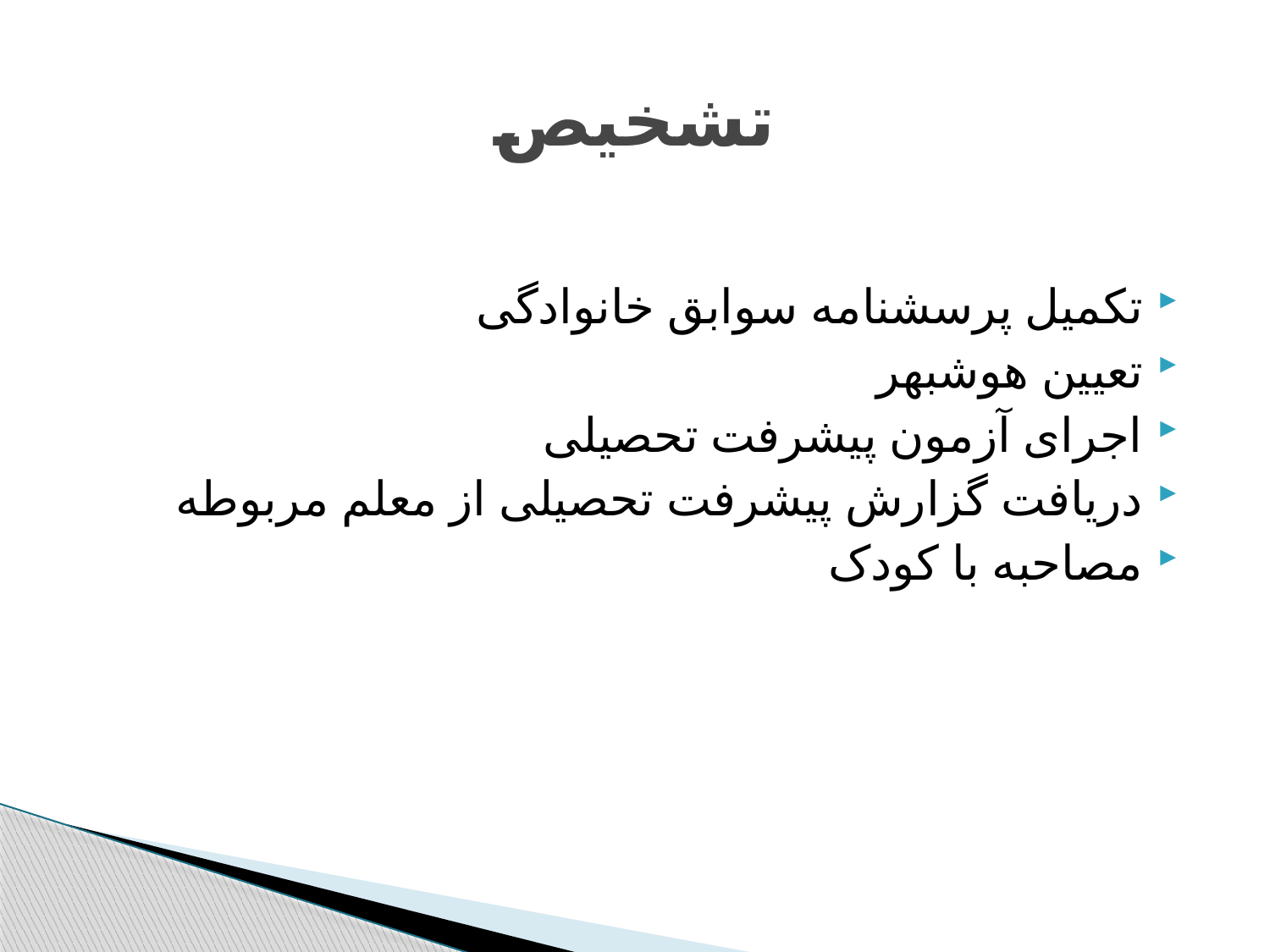

# تشخیص

تکمیل پرسشنامه سوابق خانوادگی
تعیین هوشبهر
اجرای آزمون پیشرفت تحصیلی
دریافت گزارش پیشرفت تحصیلی از معلم مربوطه
مصاحبه با کودک